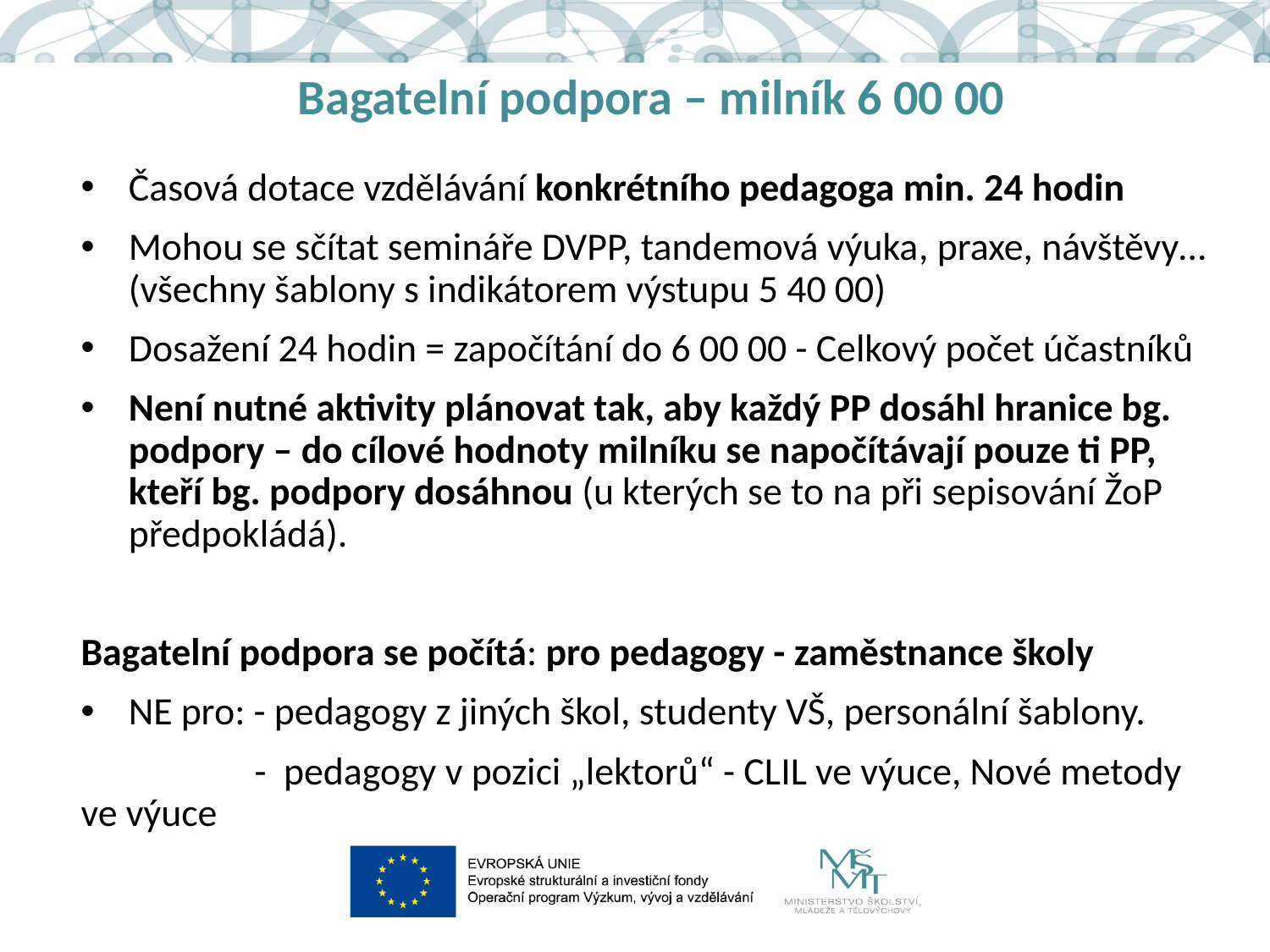

# Bagatelní podpora – milník 6 00 00
Časová dotace vzdělávání konkrétního pedagoga min. 24 hodin
Mohou se sčítat semináře DVPP, tandemová výuka, praxe, návštěvy… (všechny šablony s indikátorem výstupu 5 40 00)
Dosažení 24 hodin = započítání do 6 00 00 - Celkový počet účastníků
Není nutné aktivity plánovat tak, aby každý PP dosáhl hranice bg. podpory – do cílové hodnoty milníku se napočítávají pouze ti PP, kteří bg. podpory dosáhnou (u kterých se to na při sepisování ŽoP předpokládá).

Bagatelní podpora se počítá: pro pedagogy - zaměstnance školy
NE pro: - pedagogy z jiných škol, studenty VŠ, personální šablony.
                    -  pedagogy v pozici „lektorů“ - CLIL ve výuce, Nové metody ve výuce